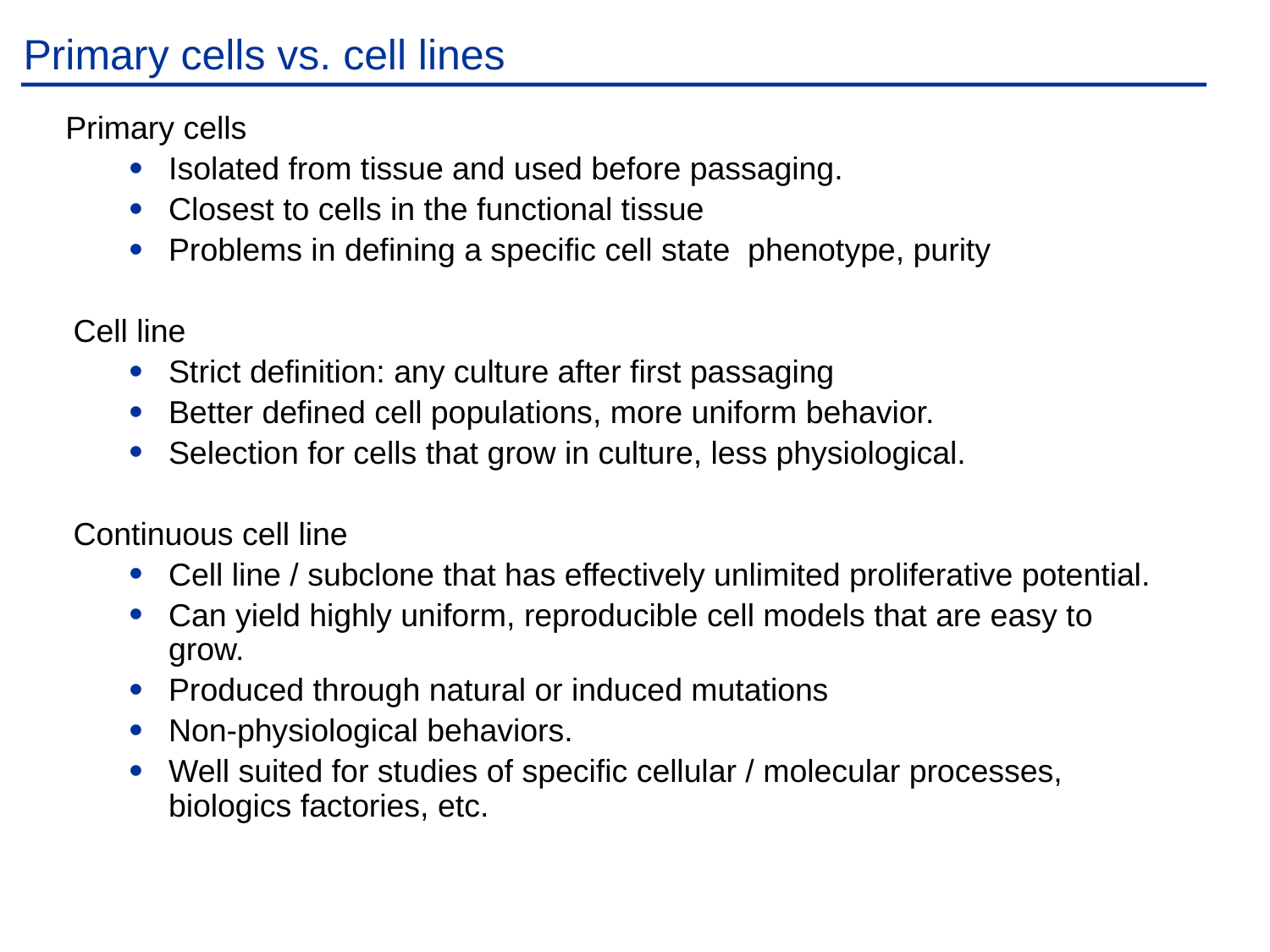

# Primary cells vs. cell lines

Primary cells
Isolated from tissue and used before passaging.
Closest to cells in the functional tissue
Problems in defining a specific cell state  phenotype, purity

Cell line
Strict definition: any culture after first passaging
Better defined cell populations, more uniform behavior.
Selection for cells that grow in culture, less physiological.

Continuous cell line
Cell line / subclone that has effectively unlimited proliferative potential.
Can yield highly uniform, reproducible cell models that are easy to grow.
Produced through natural or induced mutations
Non-physiological behaviors.
Well suited for studies of specific cellular / molecular processes, biologics factories, etc.